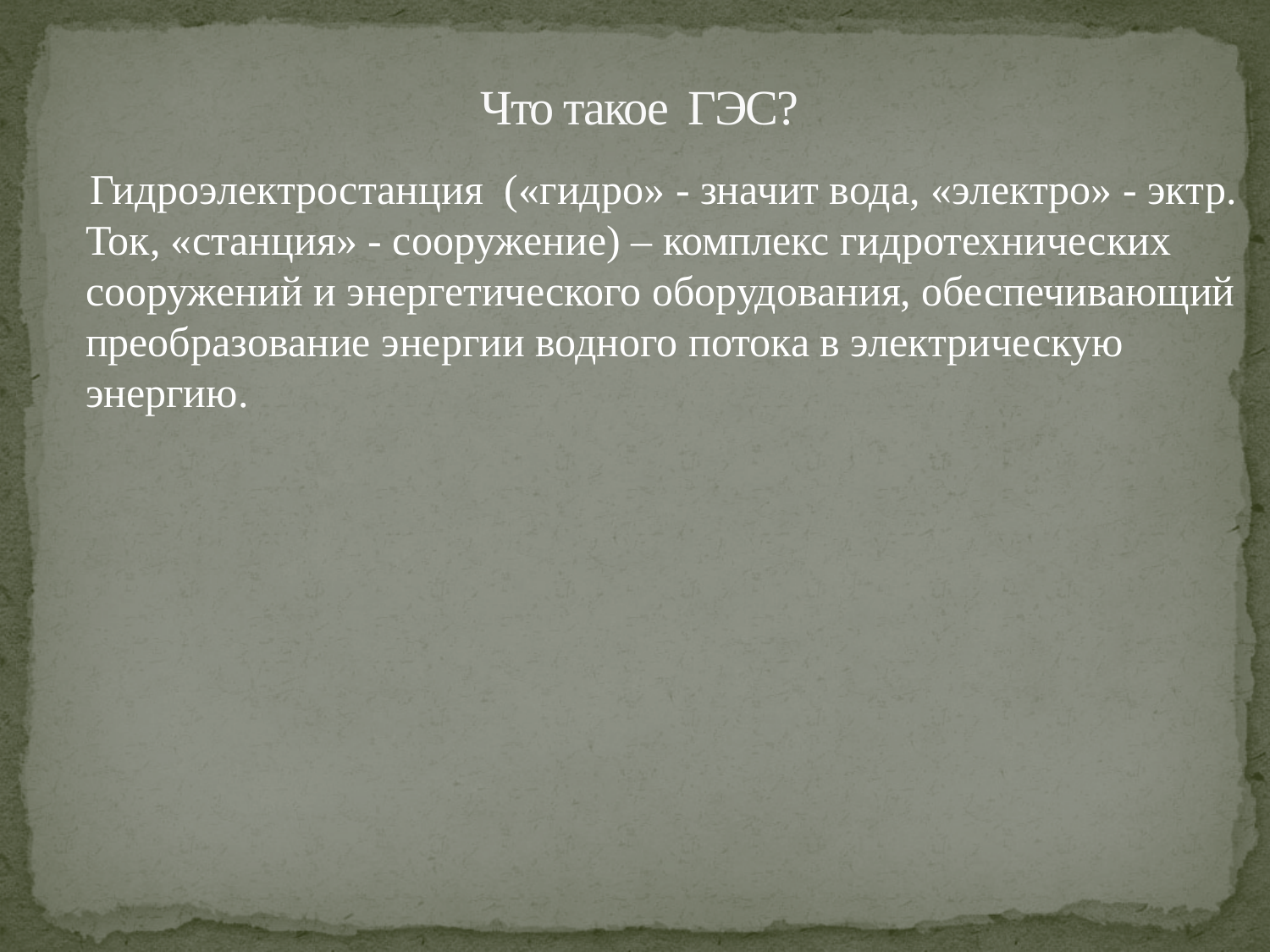

# Что такое  ГЭС?
    Гидроэлектростанция  («гидро» - значит вода, «электро» - эктр. Ток, «станция» - сооружение) – комплекс гидротехнических сооружений и энергетического оборудования, обеспечивающий преобразование энергии водного потока в электрическую энергию.